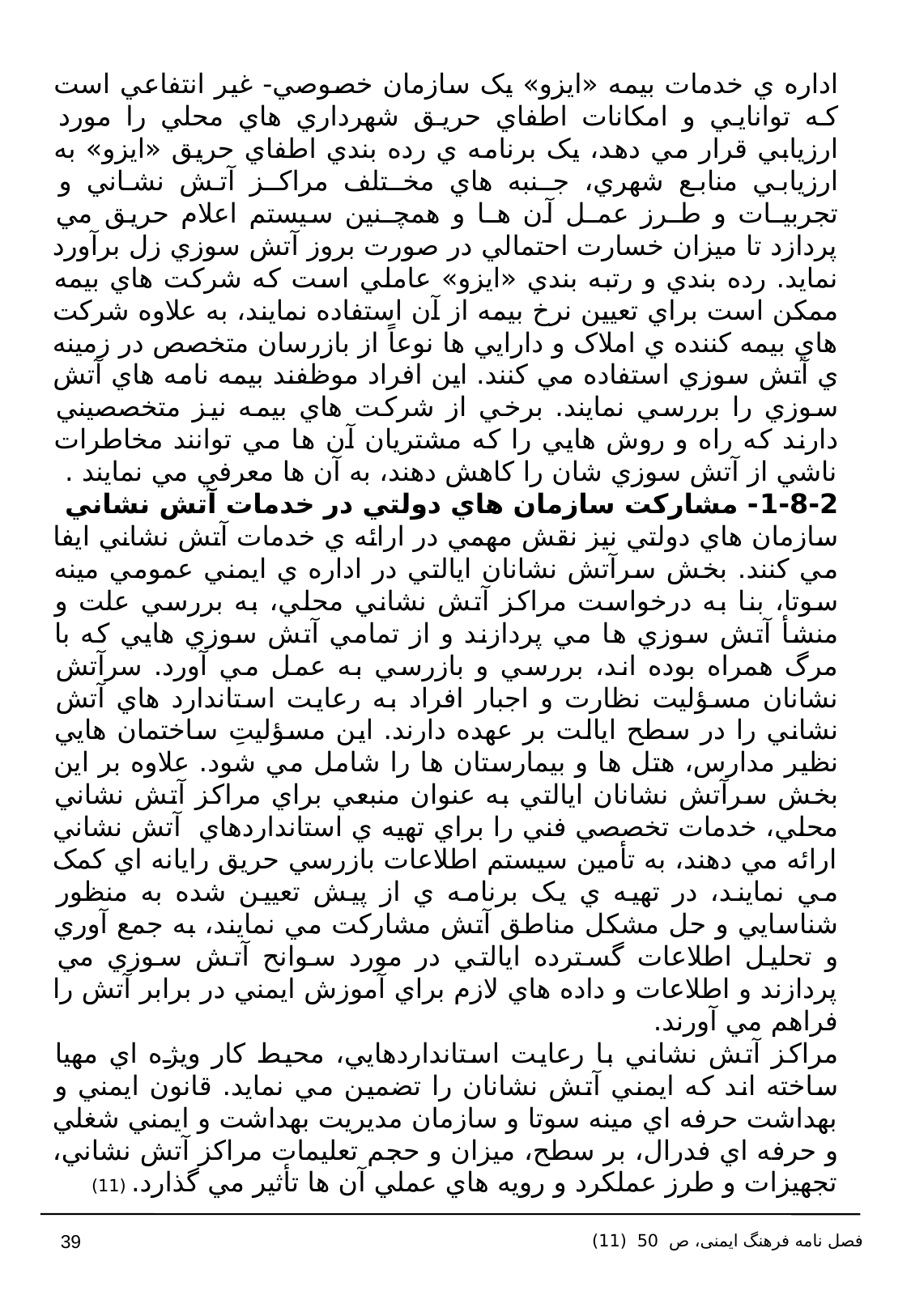

اداره ي خدمات بيمه «ایزو» يک سازمان خصوصي- غير انتفاعي است که توانايي و امکانات اطفاي حريق شهرداري هاي محلي را مورد ارزيابي قرار مي دهد، يک برنامه ي رده بندي اطفاي حريق «ایزو» به ارزيابي منابع شهري، جـنبه هاي مخـتلف مراکـز آتش نشـاني و تجربيـات و طـرز عمـل آن هـا و همچـنين سيستم اعلام حريق مي پردازد تا ميزان خسارت احتمالي در صورت بروز آتش سوزي زل برآورد نمايد. رده بندي و رتبه بندي «ایزو» عاملي است که شرکت هاي بيمه ممکن است براي تعيين نرخ بيمه از آن استفاده نمايند، به علاوه شرکت هاي بيمه کننده ي املاک و دارايي ها نوعاً از بازرسان متخصص در زمينه ي آتش سوزي استفاده مي کنند. اين افراد موظفند بيمه نامه هاي آتش سوزي را بررسي نمايند. برخي از شرکت هاي بيمه نيز متخصصيني دارند که راه و روش هايي را که مشتريان آن ها مي توانند مخاطرات ناشي از آتش سوزي شان را کاهش دهند، به آن ها معرفي مي نمايند .
1-8-2- مشارکت سازمان هاي دولتي در خدمات آتش نشاني
سازمان هاي دولتي نيز نقش مهمي در ارائه ي خدمات آتش نشاني ايفا مي کنند. بخش سرآتش نشانان ايالتي در اداره ي ايمني عمومي مينه سوتا، بنا به درخواست مراکز آتش نشاني محلي، به بررسي علت و منشأ آتش سوزي ها مي پردازند و از تمامي آتش سوزي هايي که با مرگ همراه بوده اند، بررسي و بازرسي به عمل مي آورد. سرآتش نشانان مسؤليت نظارت و اجبار افراد به رعايت استاندارد هاي آتش نشاني را در سطح ايالت بر عهده دارند. اين مسؤليتِ ساختمان هايي نظير مدارس، هتل ها و بيمارستان ها را شامل مي شود. علاوه بر اين بخش سرآتش نشانان ايالتي به عنوان منبعي براي مراکز آتش نشاني محلي، خدمات تخصصي فني را براي تهيه ي استانداردهاي  آتش نشاني ارائه مي دهند، به تأمين سيستم اطلاعات بازرسي حريق رايانه اي کمک مي نمايند، در تهيه ي يک برنامه ي از پيش تعيين شده به منظور شناسايي و حل مشکل مناطق آتش مشارکت مي نمايند، به جمع آوري و تحليل اطلاعات گسترده ايالتي در مورد سوانح آتش سوزي مي پردازند و اطلاعات و داده هاي لازم براي آموزش ايمني در برابر آتش را فراهم مي آورند.
مراکز آتش نشاني با رعايت استانداردهايي، محيط کار ويژه اي مهيا ساخته اند که ايمني آتش نشانان را تضمين مي نمايد. قانون ايمني و بهداشت حرفه اي مينه سوتا و سازمان مديريت بهداشت و ايمني شغلي و حرفه اي فدرال، بر سطح، ميزان و حجم تعليمات مراکز آتش نشاني، تجهيزات و طرز عملکرد و رويه هاي عملي آن ها تأثير مي گذارد. (11)

39
 فصل نامه فرهنگ ایمنی، ص  50  (11)